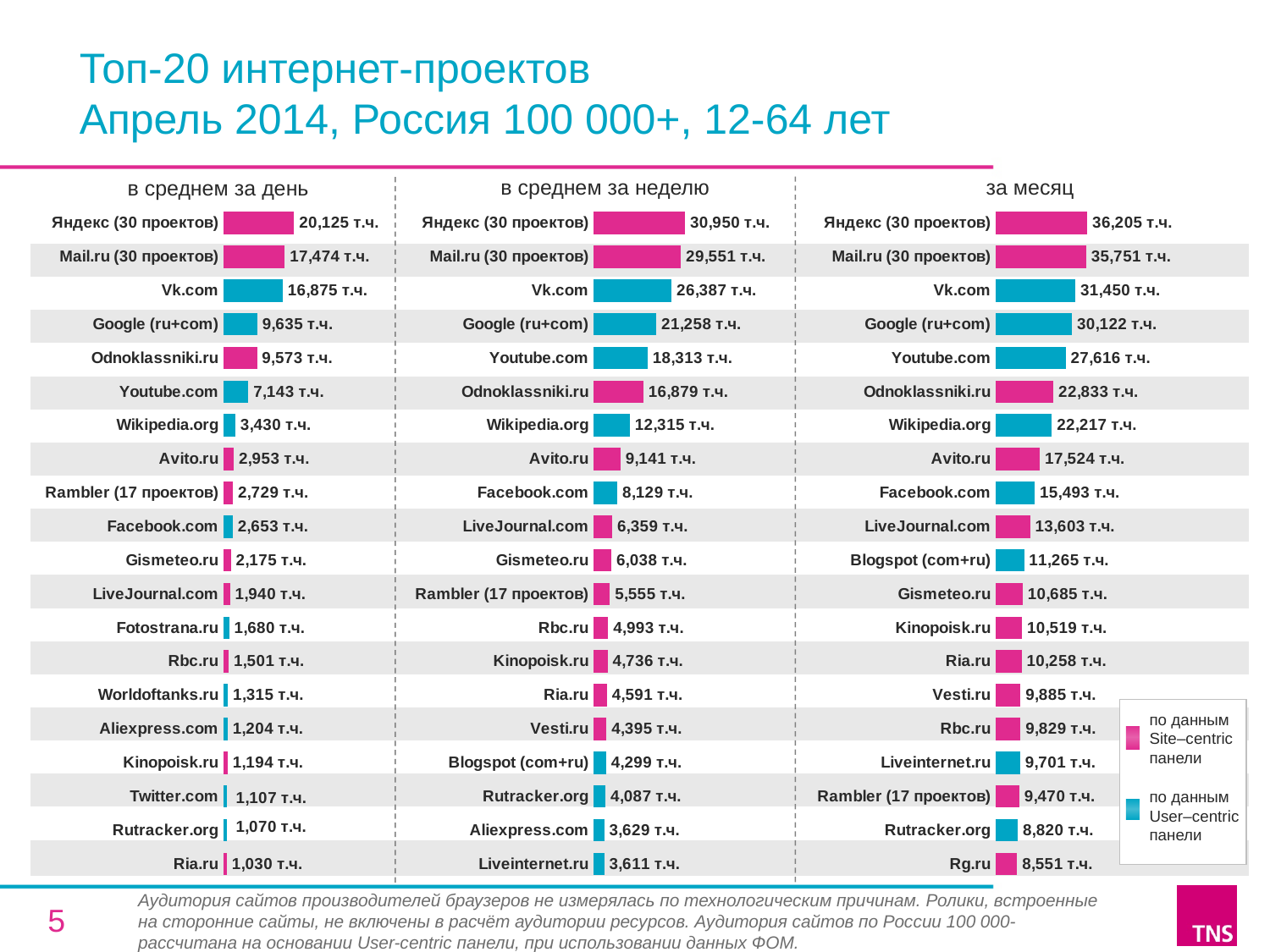

Топ-20 интернет-проектов
Апрель 2014, Россия 100 000+, 12-64 лет
в среднем за неделю
за месяц
в среднем за день

### Chart

| Category | Average Daily Reach   |
|---|---|
| Яндекс (30 проектов) | 20125.2 |
| Mail.ru (30 проектов) | 17474.3 |
| Vk.com | 16874.599999999984 |
| Google (ru+com) | 9634.7 |
| Odnoklassniki.ru | 9572.5 |
| Youtube.com | 7142.8 |
| Wikipedia.org | 3430.2 |
| Avito.ru | 2953.3 |
| Rambler (17 проектов) | 2729.3 |
| Facebook.com | 2652.5 |
| Gismeteo.ru | 2174.5 |
| LiveJournal.com | 1939.8 |
| Fotostrana.ru | 1679.7 |
| Rbc.ru | 1500.9 |
| Worldoftanks.ru | 1315.2 |
| Aliexpress.com | 1204.3 |
| Kinopoisk.ru | 1193.8 |
| Twitter.com | 1106.6 |
| Rutracker.org | 1069.7 |
| Ria.ru | 1029.7 |

### Chart

| Category | Average Weekly Reach   |
|---|---|
| Яндекс (30 проектов) | 30949.8 |
| Mail.ru (30 проектов) | 29550.9 |
| Vk.com | 26386.5 |
| Google (ru+com) | 21258.0 |
| Youtube.com | 18312.8 |
| Odnoklassniki.ru | 16879.099999999984 |
| Wikipedia.org | 12315.2 |
| Avito.ru | 9140.9 |
| Facebook.com | 8129.0 |
| LiveJournal.com | 6359.1 |
| Gismeteo.ru | 6038.0 |
| Rambler (17 проектов) | 5554.8 |
| Rbc.ru | 4993.3 |
| Kinopoisk.ru | 4736.0 |
| Ria.ru | 4591.2 |
| Vesti.ru | 4395.400000000001 |
| Blogspot (com+ru) | 4299.2 |
| Rutracker.org | 4086.9 |
| Aliexpress.com | 3629.0 |
| Liveinternet.ru | 3611.3 |

### Chart

| Category | Reach   |
|---|---|
| Яндекс (30 проектов) | 36204.8 |
| Mail.ru (30 проектов) | 35750.7 |
| Vk.com | 31449.8 |
| Google (ru+com) | 30121.9 |
| Youtube.com | 27616.3 |
| Odnoklassniki.ru | 22833.0 |
| Wikipedia.org | 22216.5 |
| Avito.ru | 17524.099999999984 |
| Facebook.com | 15492.7 |
| LiveJournal.com | 13603.4 |
| Blogspot (com+ru) | 11264.7 |
| Gismeteo.ru | 10685.4 |
| Kinopoisk.ru | 10518.7 |
| Ria.ru | 10258.299999999992 |
| Vesti.ru | 9885.0 |
| Rbc.ru | 9828.7 |
| Liveinternet.ru | 9701.2 |
| Rambler (17 проектов) | 9470.299999999992 |
| Rutracker.org | 8819.5 |
| Rg.ru | 8550.6 |
|  |  |
| --- | --- |
|  |  |
|  |  |
|  |  |
|  |  |
|  |  |
|  |  |
|  |  |
|  |  |
|  |  |
|  |  |
|  |  |
|  |  |
|  |  |
|  |  |
|  |  |
|  |  |
|  |  |
|  |  |
|  |  |

по данным Site–centric панели

по данным User–centric  панели

Аудитория сайтов производителей браузеров не измерялась по технологическим причинам. Ролики, встроенные на сторонние сайты, не включены в расчёт аудитории ресурсов. Аудитория сайтов по России 100 000- рассчитана на основании User-centric панели, при использовании данных ФОМ.
5